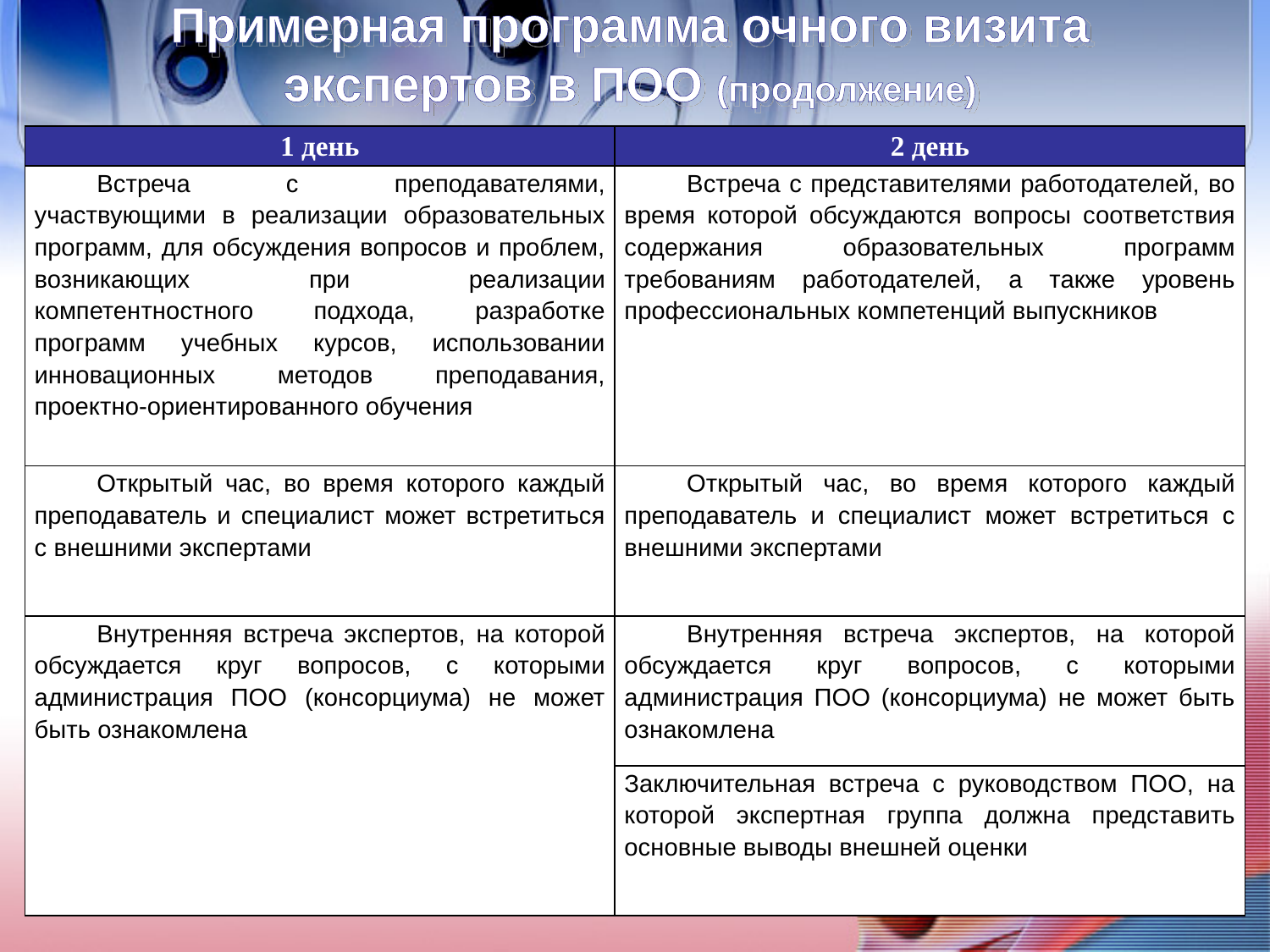

# Примерная программа очного визита экспертов в ПОО (продолжение)
| 1 день | 2 день |
| --- | --- |
| Встреча с преподавателями, участвующими в реализации образовательных программ, для обсуждения вопросов и проблем, возникающих при реализации компетентностного подхода, разработке программ учебных курсов, использовании инновационных методов преподавания, проектно-ориентированного обучения | Встреча с представителями работодателей, во время которой обсуждаются вопросы соответствия содержания образовательных программ требованиям работодателей, а также уровень профессиональных компетенций выпускников |
| Открытый час, во время которого каждый преподаватель и специалист может встретиться с внешними экспертами | Открытый час, во время которого каждый преподаватель и специалист может встретиться с внешними экспертами |
| Внутренняя встреча экспертов, на которой обсуждается круг вопросов, с которыми администрация ПОО (консорциума) не может быть ознакомлена | Внутренняя встреча экспертов, на которой обсуждается круг вопросов, с которыми администрация ПОО (консорциума) не может быть ознакомлена |
|  | Заключительная встреча с руководством ПОО, на которой экспертная группа должна представить основные выводы внешней оценки |